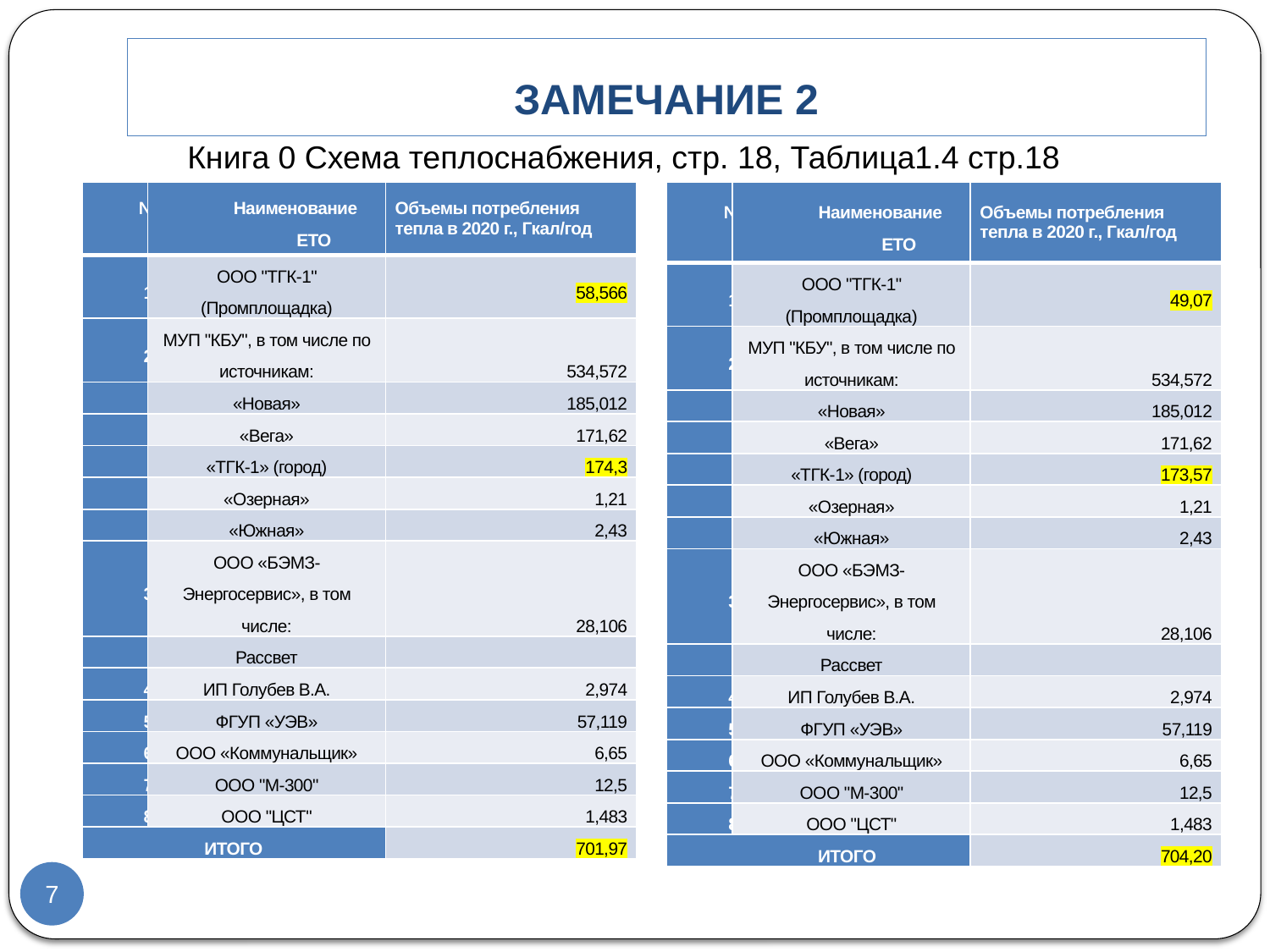

# Замечание 2
Книга 0 Схема теплоснабжения, стр. 18, Таблица1.4 стр.18
| №№ | Наименование ЕТО | Объемы потребления тепла в 2020 г., Гкал/год |
| --- | --- | --- |
| 1 | ООО "ТГК-1" (Промплощадка) | 49,07 |
| 2 | МУП "КБУ", в том числе по источникам: | 534,572 |
|  | «Новая» | 185,012 |
|  | «Вега» | 171,62 |
|  | «ТГК-1» (город) | 173,57 |
|  | «Озерная» | 1,21 |
|  | «Южная» | 2,43 |
| 3 | ООО «БЭМЗ-Энергосервис», в том числе: | 28,106 |
|  | Рассвет |  |
| 4 | ИП Голубев В.А. | 2,974 |
| 5 | ФГУП «УЭВ» | 57,119 |
| 6 | ООО «Коммунальщик» | 6,65 |
| 7 | ООО "М-300" | 12,5 |
| 8 | ООО "ЦСТ" | 1,483 |
| ИТОГО |  | 704,20 |
| №№ | Наименование ЕТО | Объемы потребления тепла в 2020 г., Гкал/год |
| --- | --- | --- |
| 1 | ООО "ТГК-1" (Промплощадка) | 58,566 |
| 2 | МУП "КБУ", в том числе по источникам: | 534,572 |
|  | «Новая» | 185,012 |
|  | «Вега» | 171,62 |
|  | «ТГК-1» (город) | 174,3 |
|  | «Озерная» | 1,21 |
|  | «Южная» | 2,43 |
| 3 | ООО «БЭМЗ-Энергосервис», в том числе: | 28,106 |
|  | Рассвет |  |
| 4 | ИП Голубев В.А. | 2,974 |
| 5 | ФГУП «УЭВ» | 57,119 |
| 6 | ООО «Коммунальщик» | 6,65 |
| 7 | ООО "М-300" | 12,5 |
| 8 | ООО "ЦСТ" | 1,483 |
| ИТОГО |  | 701,97 |
7